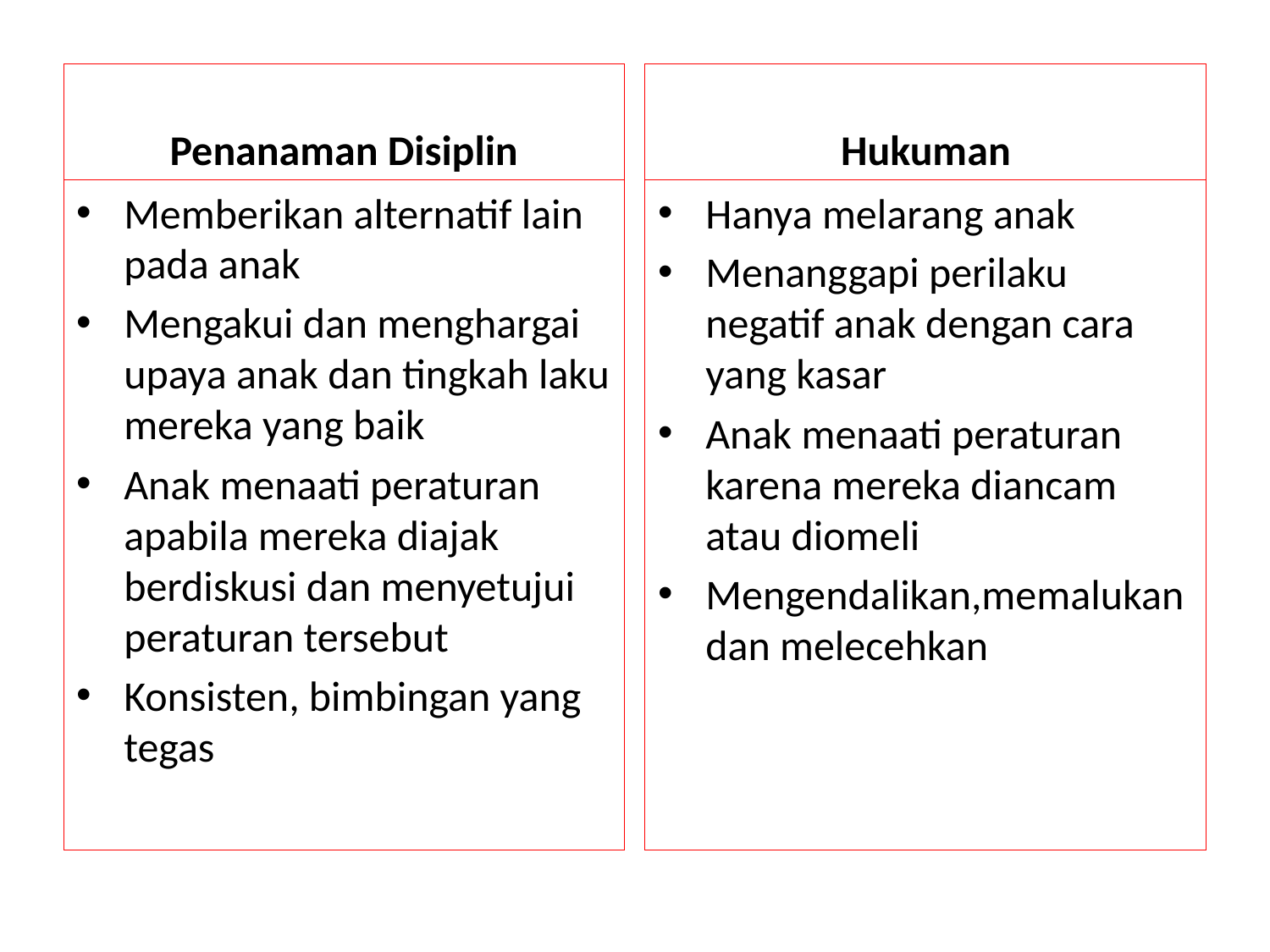

Penanaman Disiplin
Hukuman
Memberikan alternatif lain pada anak
Mengakui dan menghargai upaya anak dan tingkah laku mereka yang baik
Anak menaati peraturan apabila mereka diajak berdiskusi dan menyetujui peraturan tersebut
Konsisten, bimbingan yang tegas

Hanya melarang anak
Menanggapi perilaku negatif anak dengan cara yang kasar
Anak menaati peraturan karena mereka diancam atau diomeli
Mengendalikan,memalukan dan melecehkan